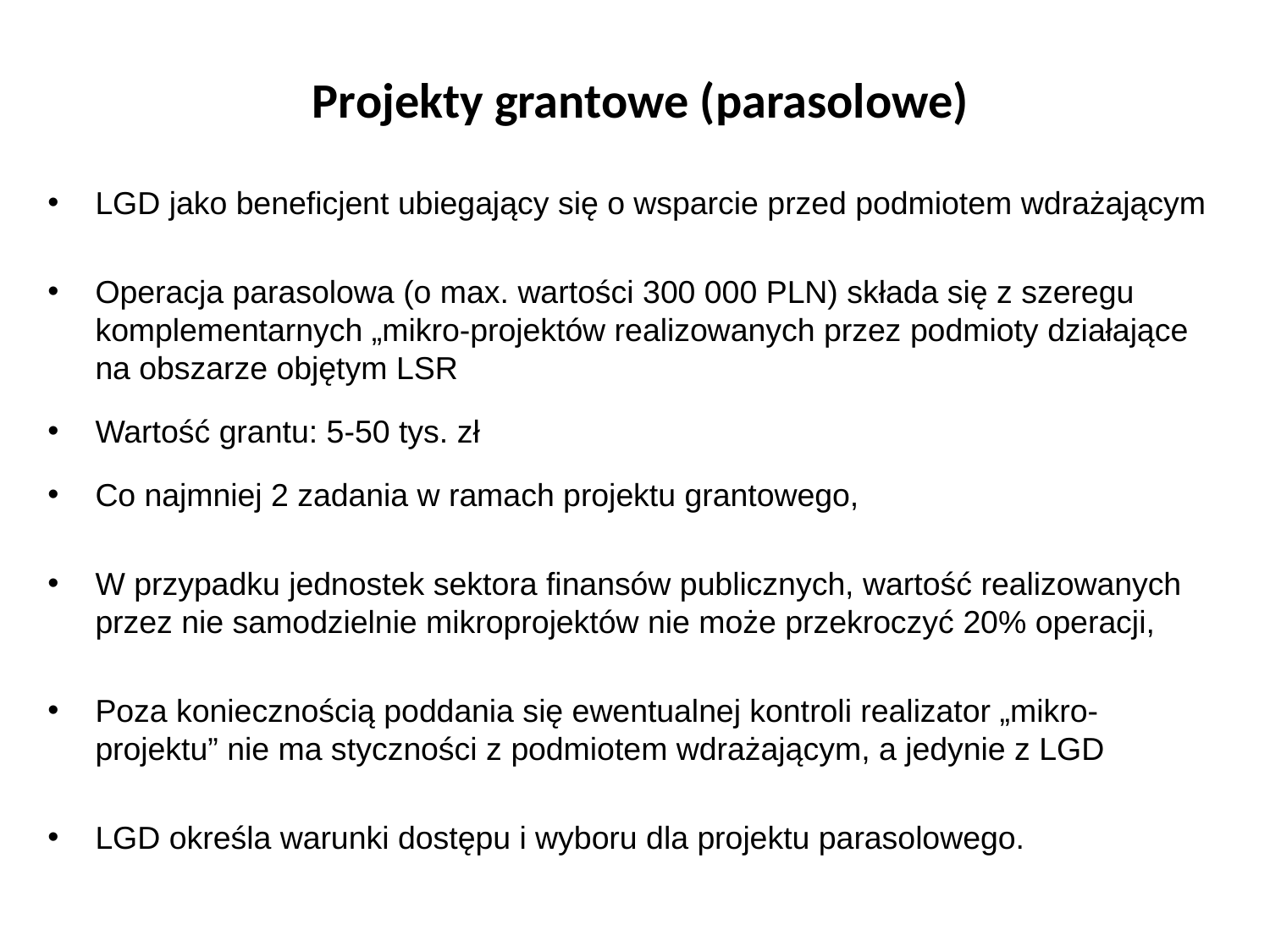

# Projekty grantowe (parasolowe)
LGD jako beneficjent ubiegający się o wsparcie przed podmiotem wdrażającym

Operacja parasolowa (o max. wartości 300 000 PLN) składa się z szeregu  komplementarnych „mikro-projektów realizowanych przez podmioty działające na obszarze objętym LSR
Wartość grantu: 5-50 tys. zł
Co najmniej 2 zadania w ramach projektu grantowego,

W przypadku jednostek sektora finansów publicznych, wartość realizowanych przez nie samodzielnie mikroprojektów nie może przekroczyć 20% operacji,

Poza koniecznością poddania się ewentualnej kontroli realizator „mikro-projektu” nie ma styczności z podmiotem wdrażającym, a jedynie z LGD

LGD określa warunki dostępu i wyboru dla projektu parasolowego.